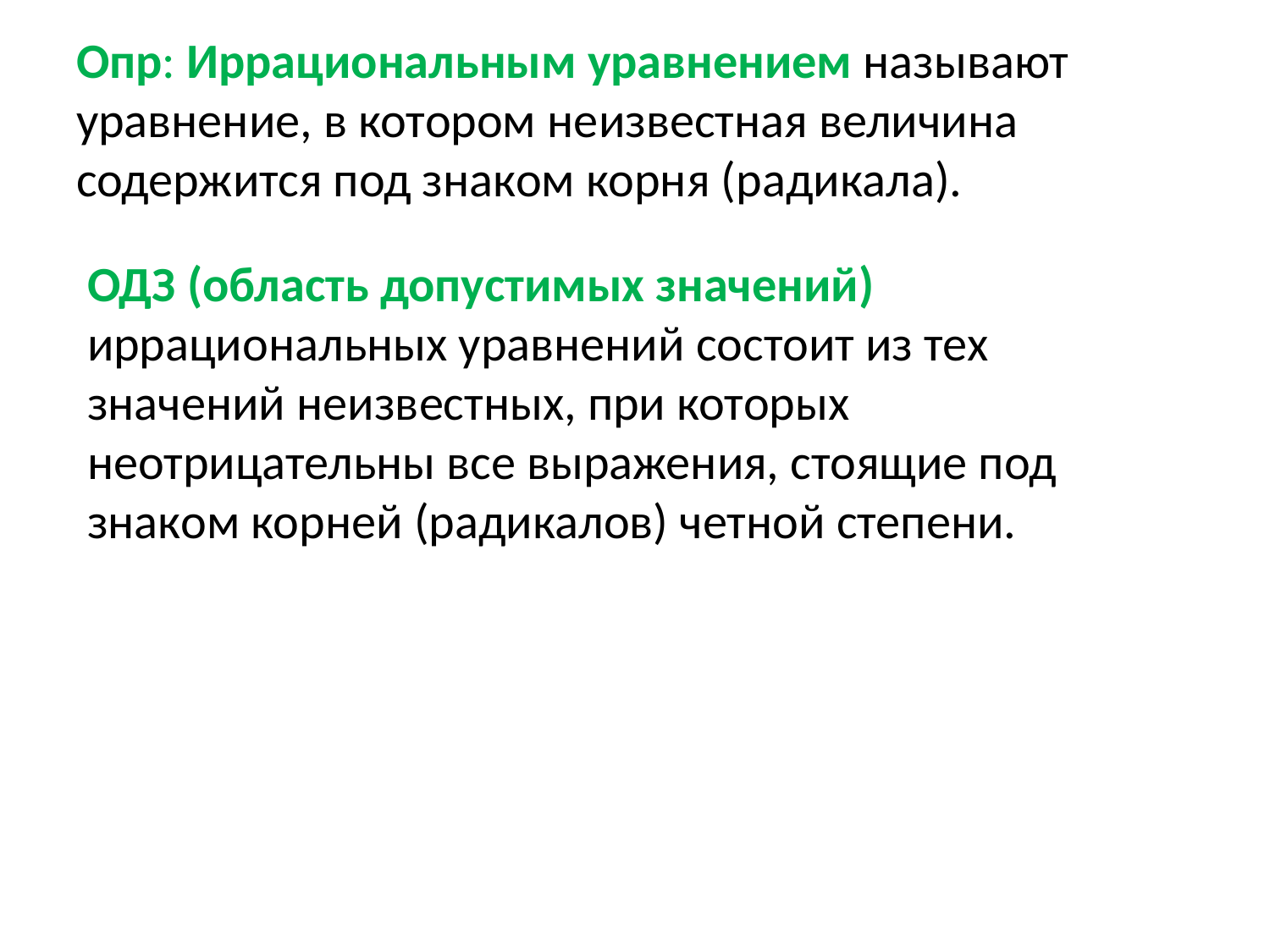

# Опр: Иррациональным уравнением называют уравнение, в котором неизвестная величина содержится под знаком корня (радикала).
ОДЗ (область допустимых значений) иррациональных уравнений состоит из тех значений неизвестных, при которых неотрицательны все выражения, стоящие под знаком корней (радикалов) четной степени.